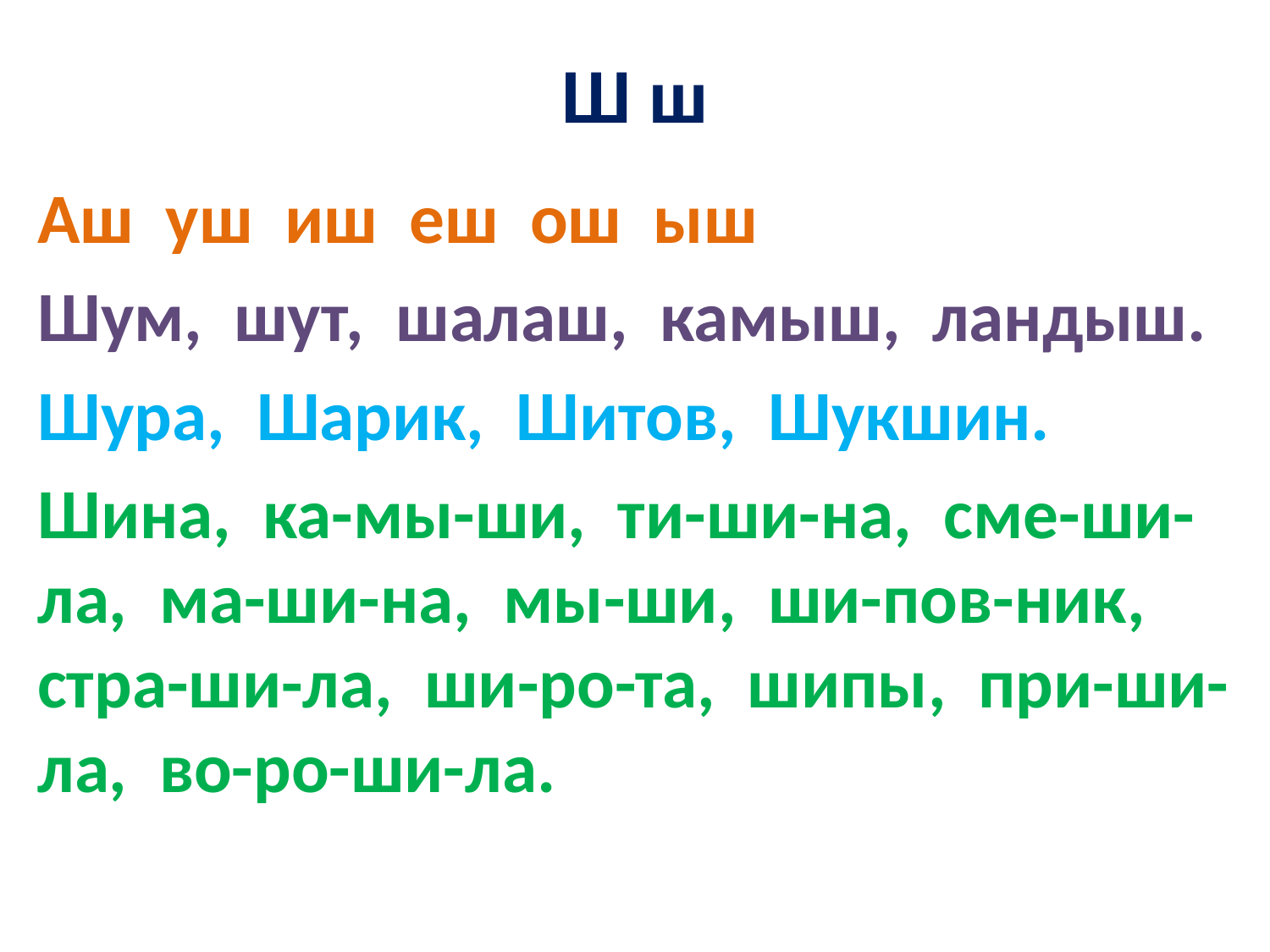

# Ш ш
Аш  уш  иш  еш  ош  ыш
Шум,  шут,  шалаш,  камыш,  ландыш.
Шура,  Шарик,  Шитов,  Шукшин.
Шина,  ка-мы-ши,  ти-ши-на,  сме-ши-ла,  ма-ши-на,  мы-ши,  ши-пов-ник,  стра-ши-ла,  ши-ро-та,  шипы,  при-ши-ла,  во-ро-ши-ла.